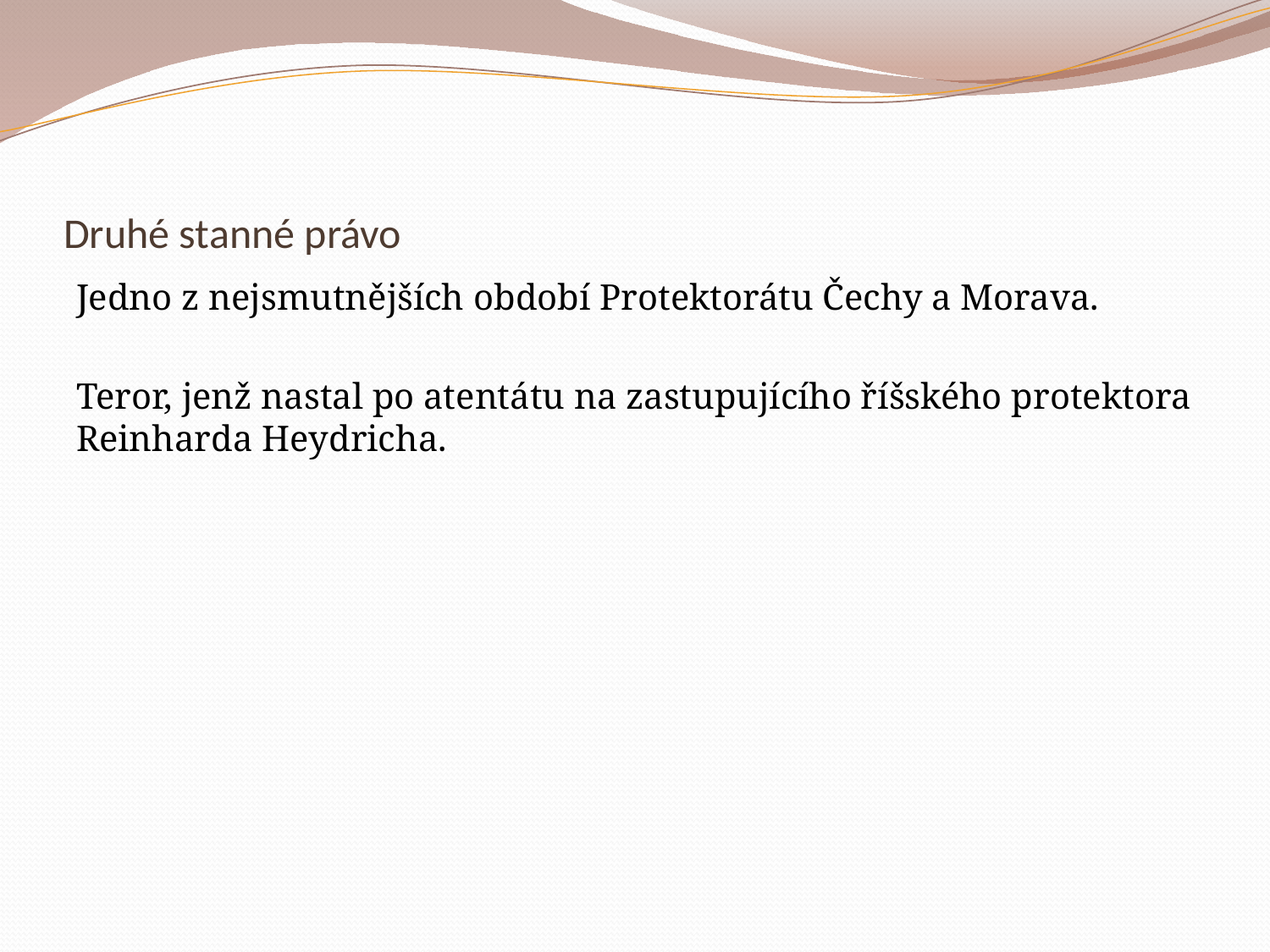

# Druhé stanné právo
Jedno z nejsmutnějších období Protektorátu Čechy a Morava.

Teror, jenž nastal po atentátu na zastupujícího říšského protektora Reinharda Heydricha.